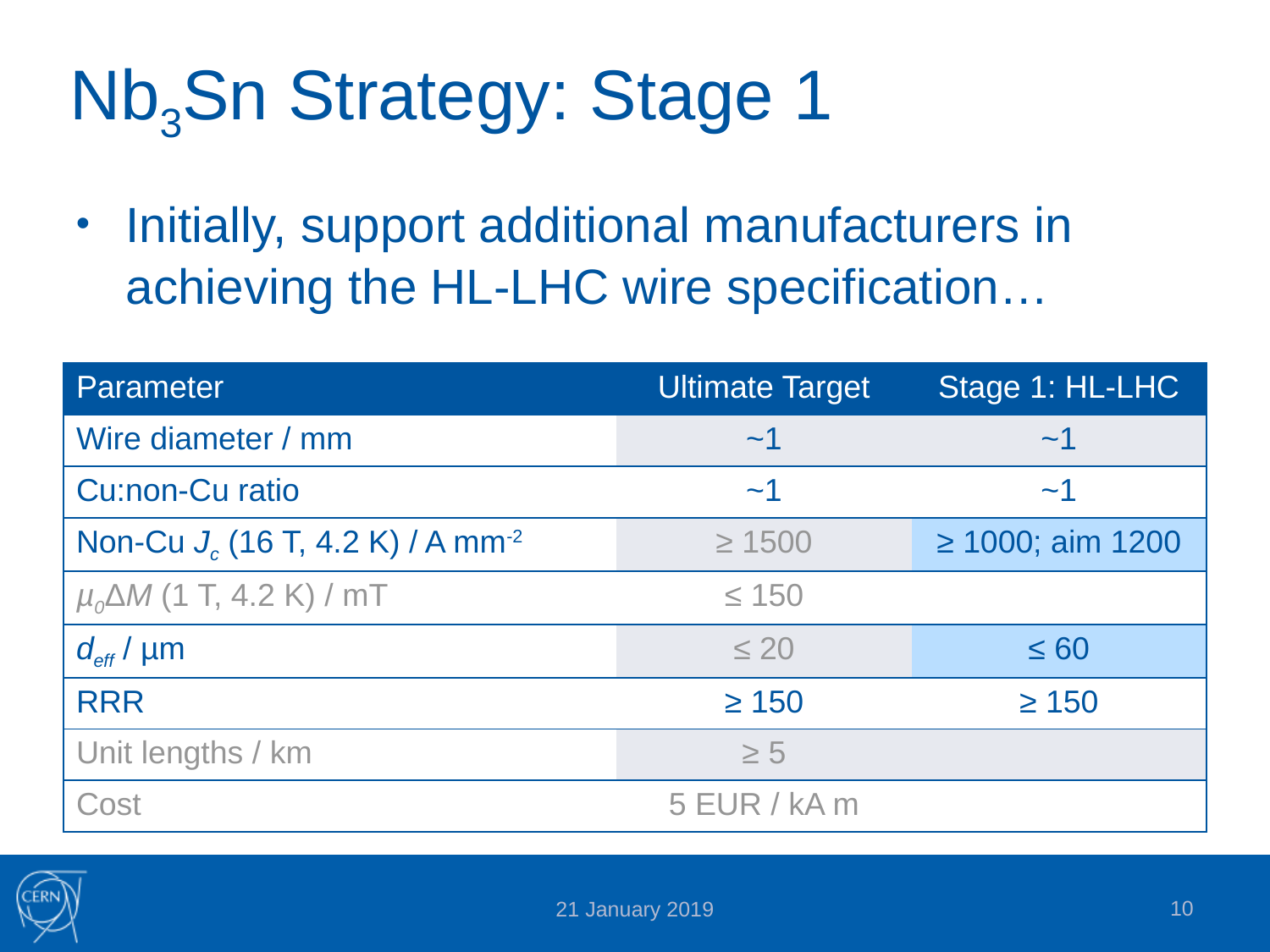

# Nb3Sn Strategy: Stage 1
Initially, support additional manufacturers in achieving the HL-LHC wire specification…
| Parameter | Ultimate Target | Stage 1: HL-LHC |
| --- | --- | --- |
| Wire diameter / mm | ~1 | ~1 |
| Cu:non-Cu ratio | ~1 | ~1 |
| Non-Cu Jc (16 T, 4.2 K) / A mm-2 | ≥ 1500 | ≥ 1000; aim 1200 |
| µ0ΔM (1 T, 4.2 K) / mT | ≤ 150 |  |
| deff / µm | ≤ 20 | ≤ 60 |
| RRR | ≥ 150 | ≥ 150 |
| Unit lengths / km | ≥ 5 |  |
| Cost | 5 EUR / kA m |  |
10
21 January 2019